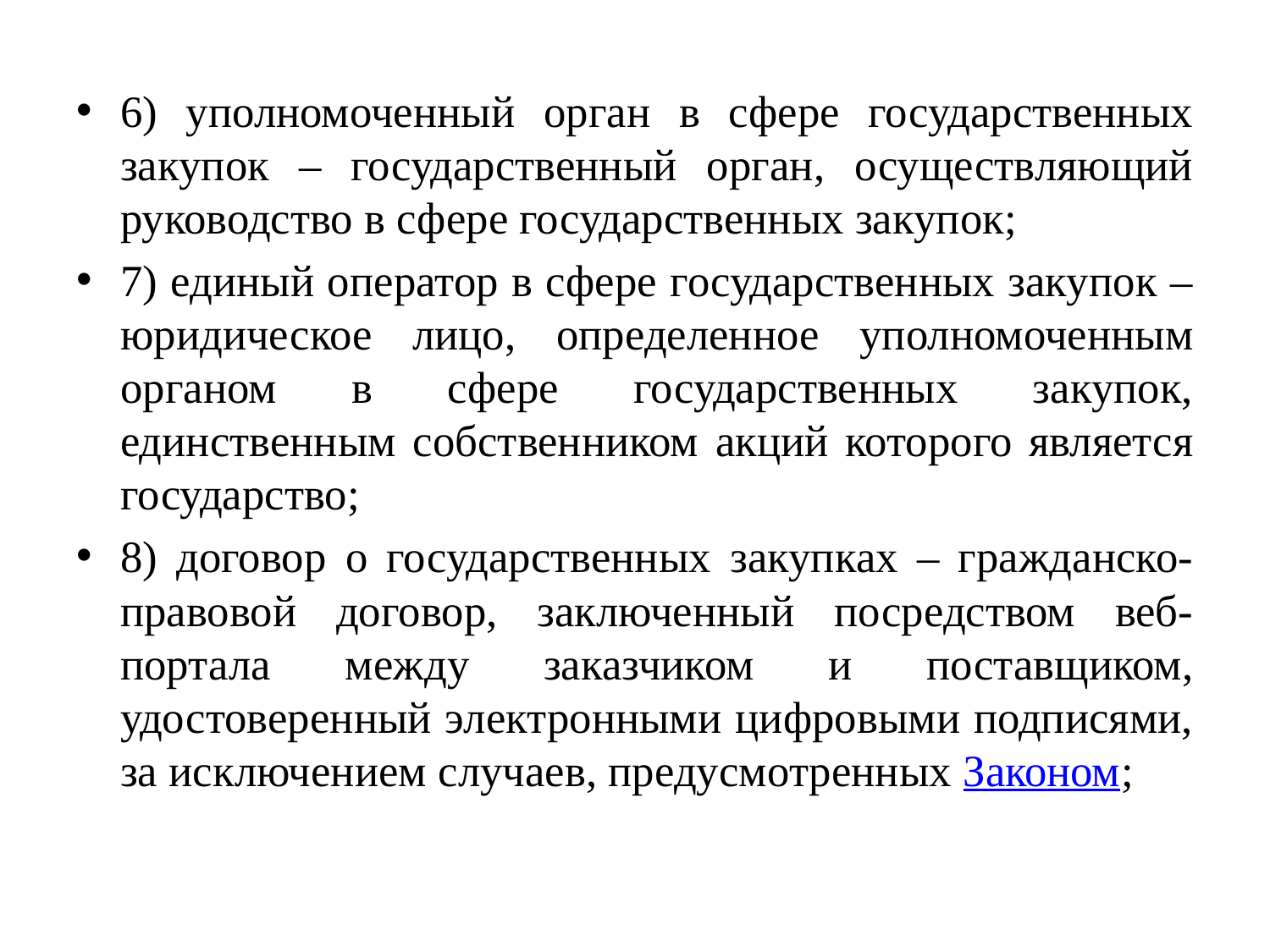

6) уполномоченный орган в сфере государственных закупок – государственный орган, осуществляющий руководство в сфере государственных закупок;
7) единый оператор в сфере государственных закупок – юридическое лицо, определенное уполномоченным органом в сфере государственных закупок, единственным собственником акций которого является государство;
8) договор о государственных закупках – гражданско-правовой договор, заключенный посредством веб-портала между заказчиком и поставщиком, удостоверенный электронными цифровыми подписями, за исключением случаев, предусмотренных Законом;